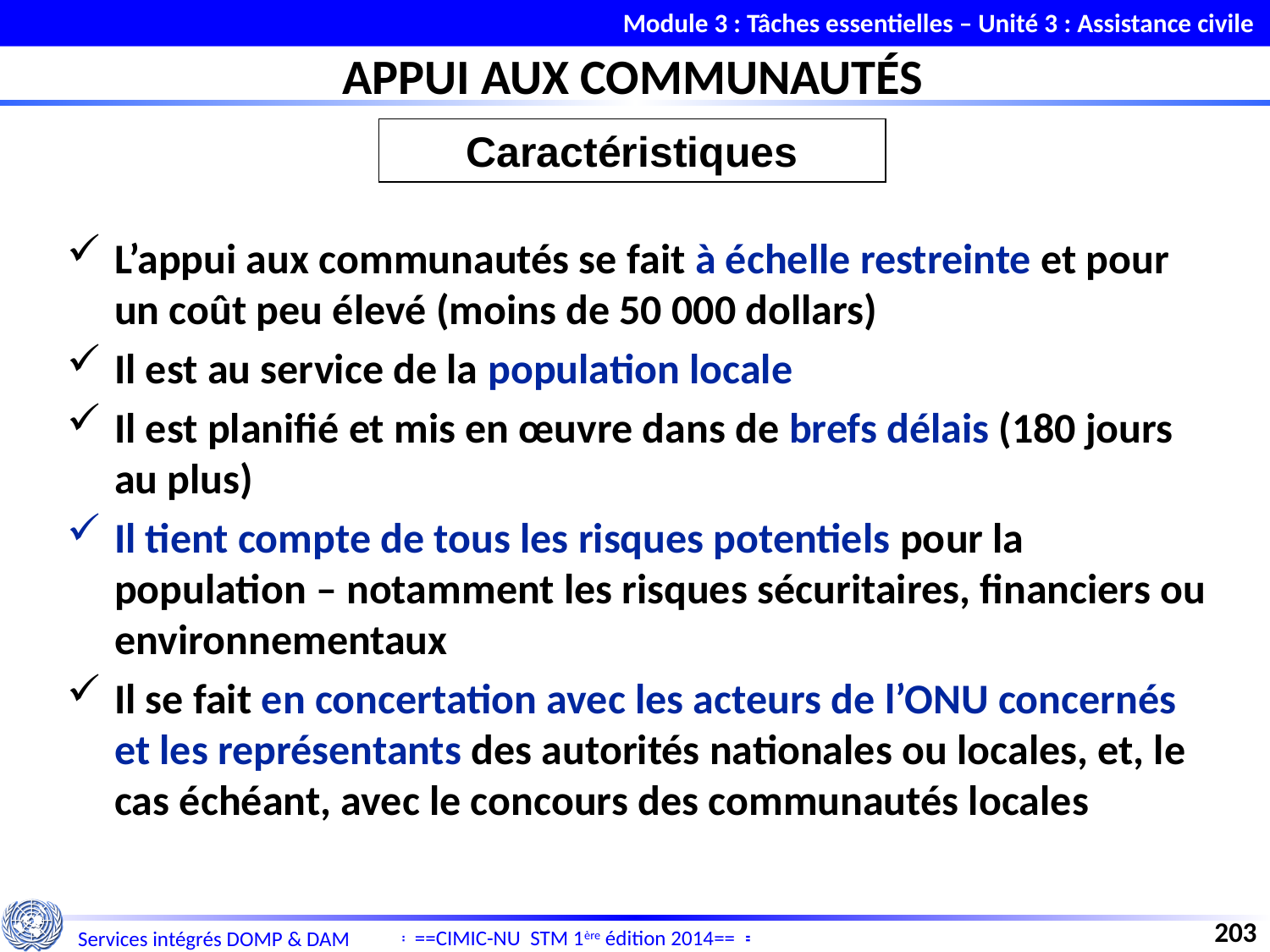

Module 3 : Tâches essentielles – Unité 3 : Assistance civile
APPUI AUX COMMUNAUTÉS
Caractéristiques
L’appui aux communautés se fait à échelle restreinte et pour un coût peu élevé (moins de 50 000 dollars)
Il est au service de la population locale
Il est planifié et mis en œuvre dans de brefs délais (180 jours au plus)
Il tient compte de tous les risques potentiels pour la population – notamment les risques sécuritaires, financiers ou environnementaux
Il se fait en concertation avec les acteurs de l’ONU concernés et les représentants des autorités nationales ou locales, et, le cas échéant, avec le concours des communautés locales

203
==CIMIC-NU  STM 1ère édition 2014==
Services intégrés DOMP & DAM